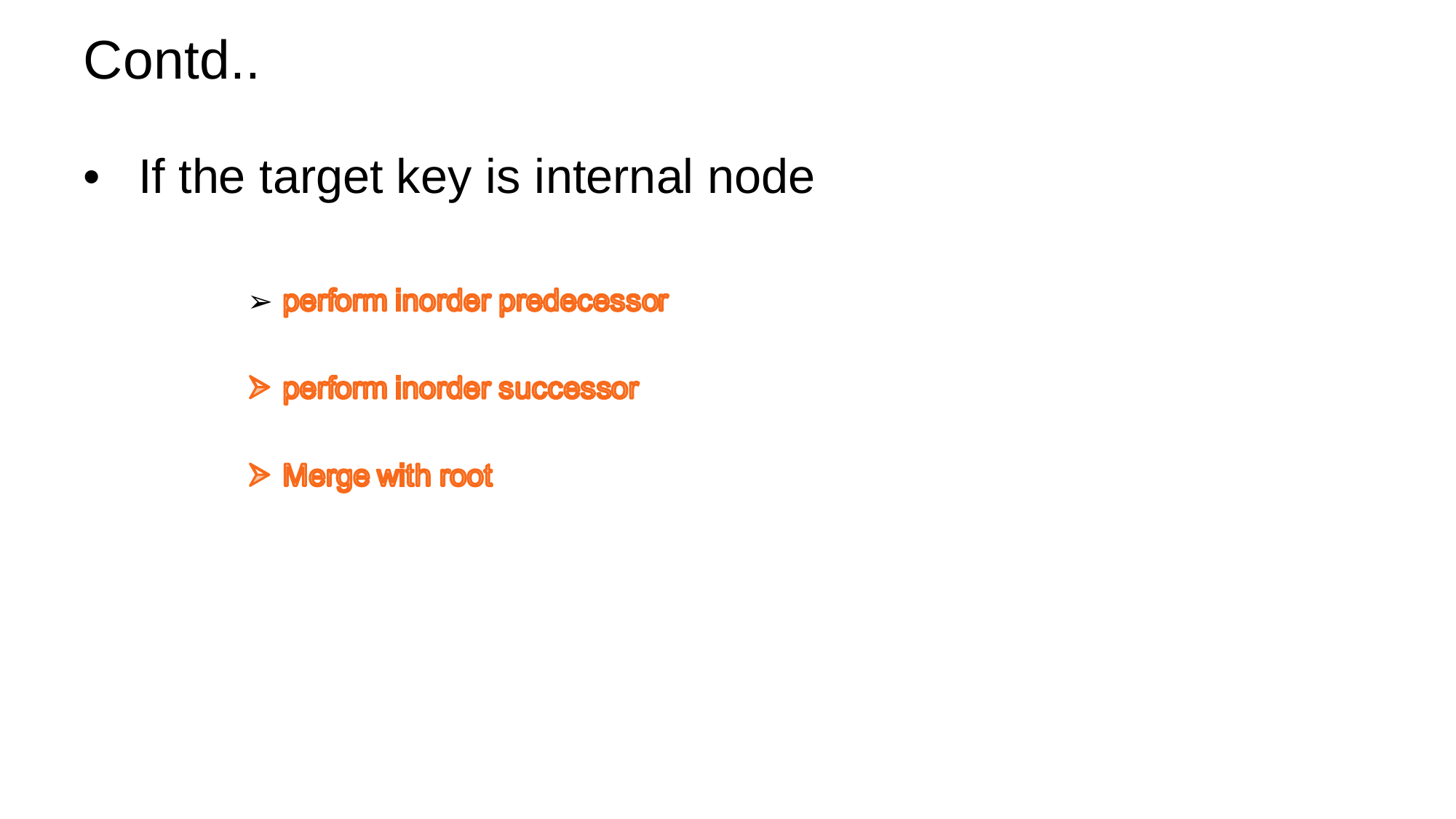

Contd..
•
If the target
key is internal node
➢